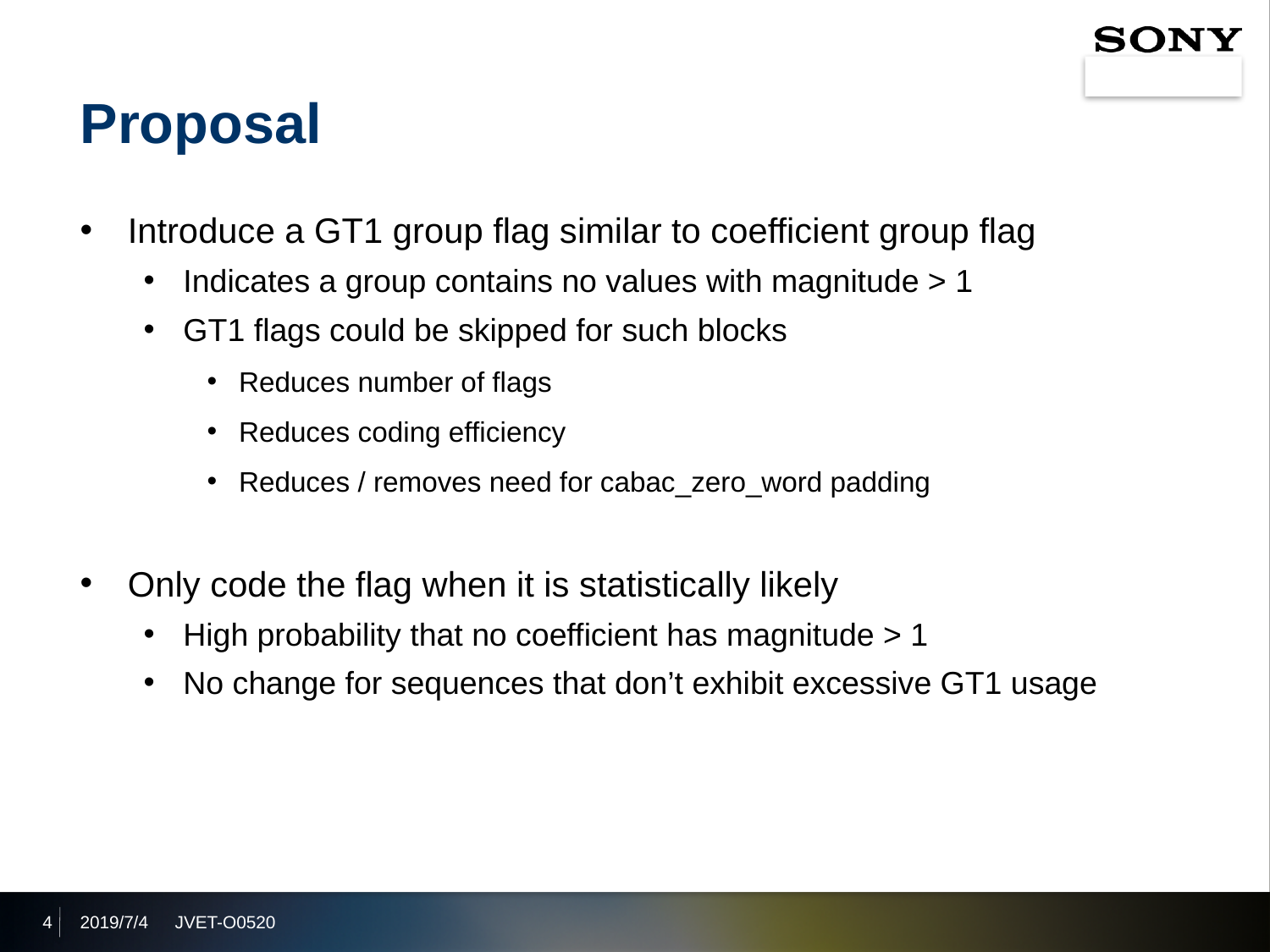

# Proposal

Introduce a GT1 group flag similar to coefficient group flag
Indicates a group contains no values with magnitude > 1
GT1 flags could be skipped for such blocks
Reduces number of flags
Reduces coding efficiency
Reduces / removes need for cabac_zero_word padding

Only code the flag when it is statistically likely
High probability that no coefficient has magnitude > 1
No change for sequences that don’t exhibit excessive GT1 usage
4
2019/7/4
JVET-O0520